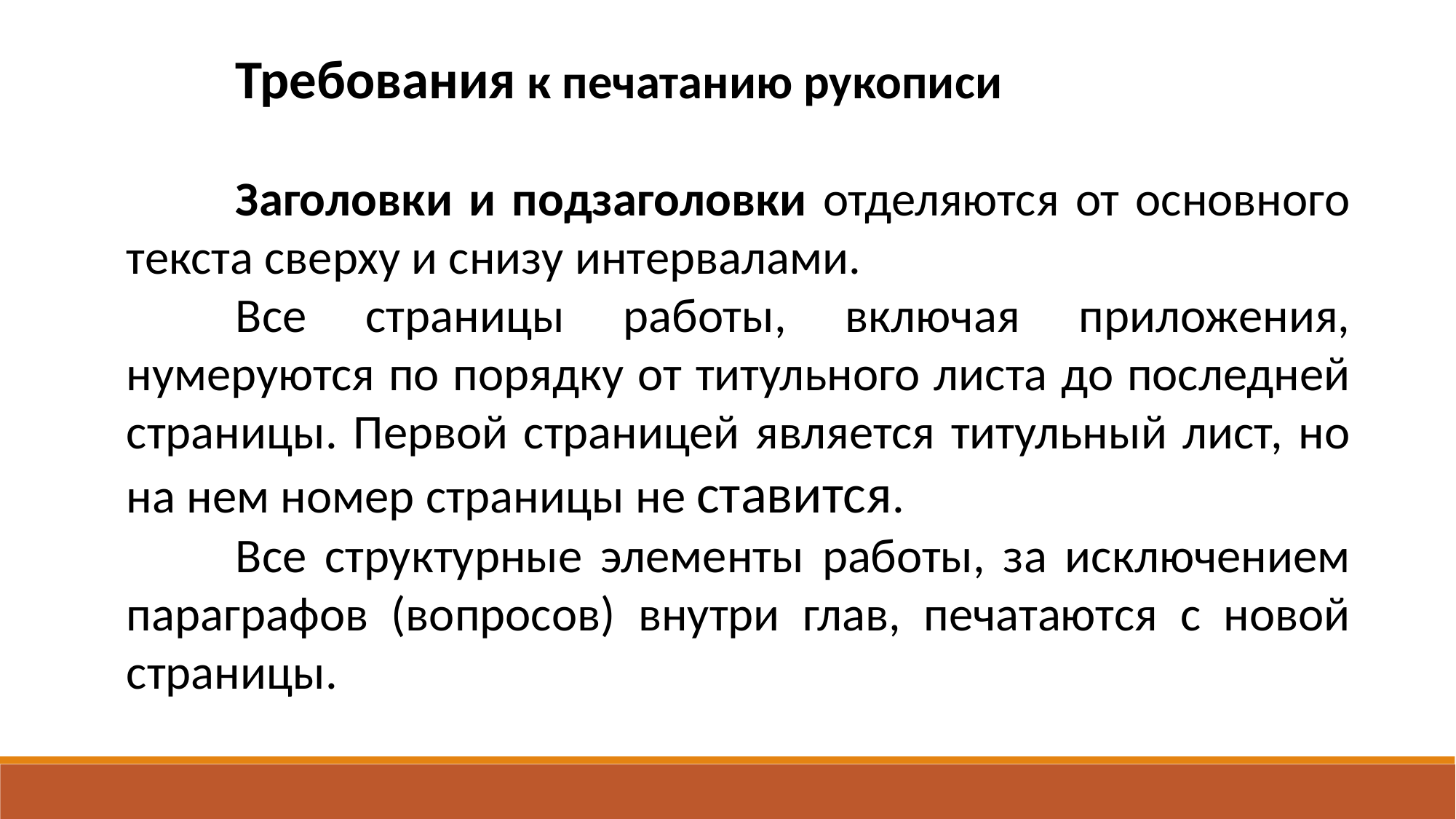

Требования к печатанию рукописи

	Заголовки и подзаголовки отделяются от основного текста сверху и снизу интервалами.
	Все страницы работы, включая приложения, нумеруются по порядку от титульного листа до последней страницы. Первой страницей является титульный лист, но на нем номер страницы не ставится.
	Все структурные элементы работы, за исключением параграфов (вопросов) внутри глав, печатаются с новой страницы.